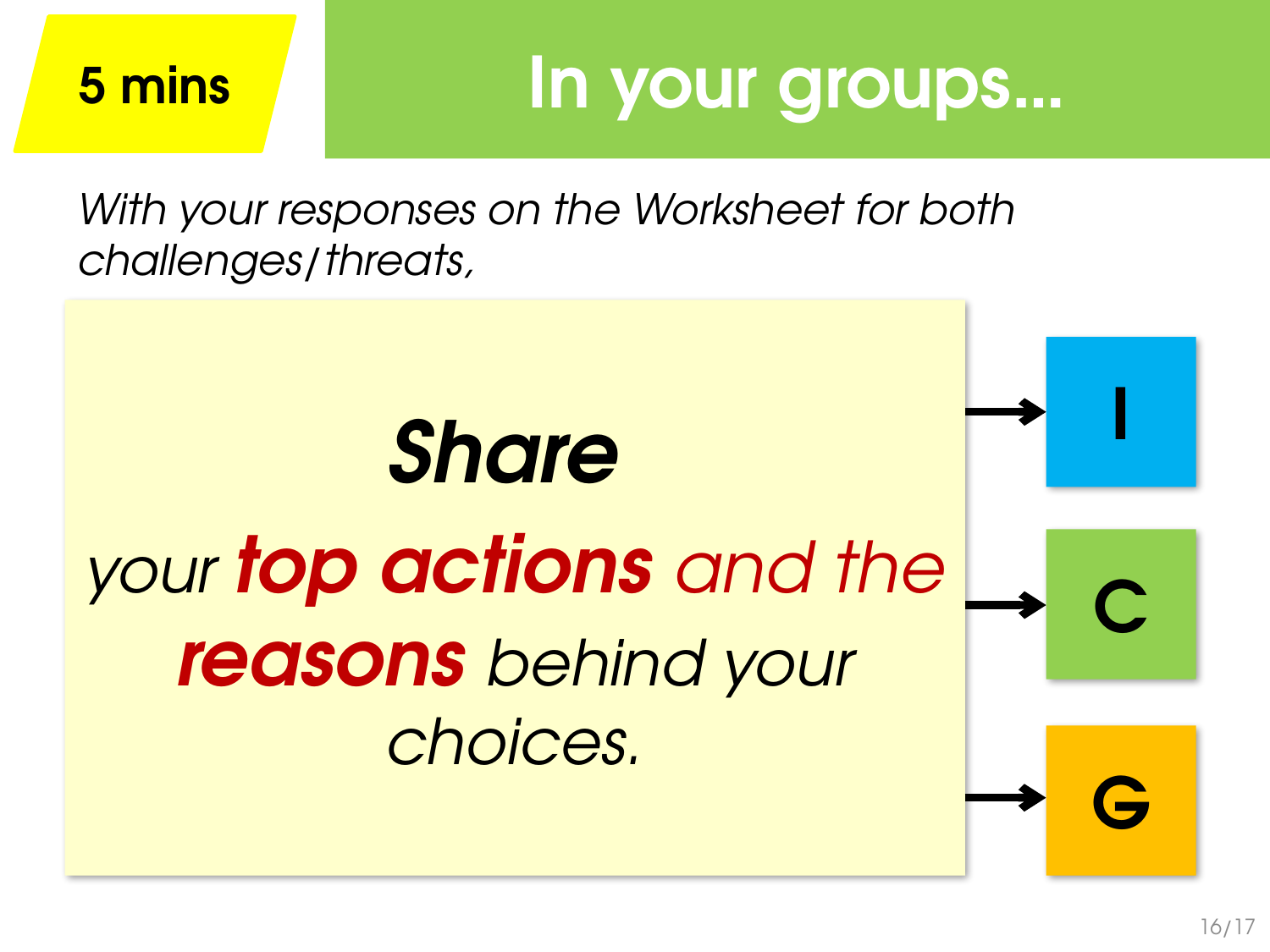

# In your groups…
5 mins
With your responses on the Worksheet for both challenges/threats,
Share
your top actions and the reasons behind your choices.
I
C
G
16/17